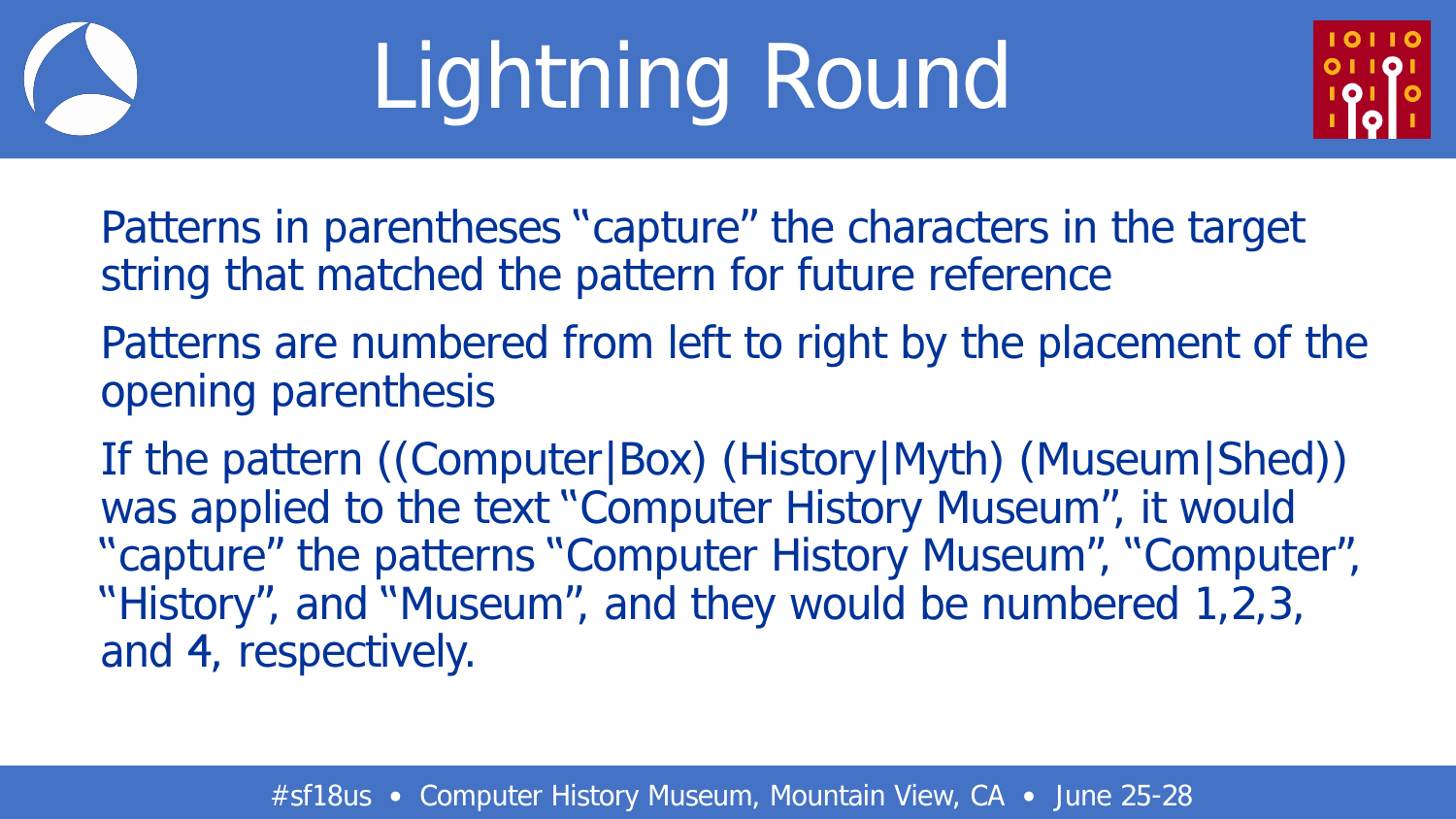

# Lightning Round
Patterns in parentheses “capture” the characters in the target string that matched the pattern for future reference
Patterns are numbered from left to right by the placement of the opening parenthesis
If the pattern ((Computer|Box) (History|Myth) (Museum|Shed)) was applied to the text “Computer History Museum”, it would “capture” the patterns “Computer History Museum”, “Computer”, “History”, and “Museum”, and they would be numbered 1,2,3, and 4, respectively.